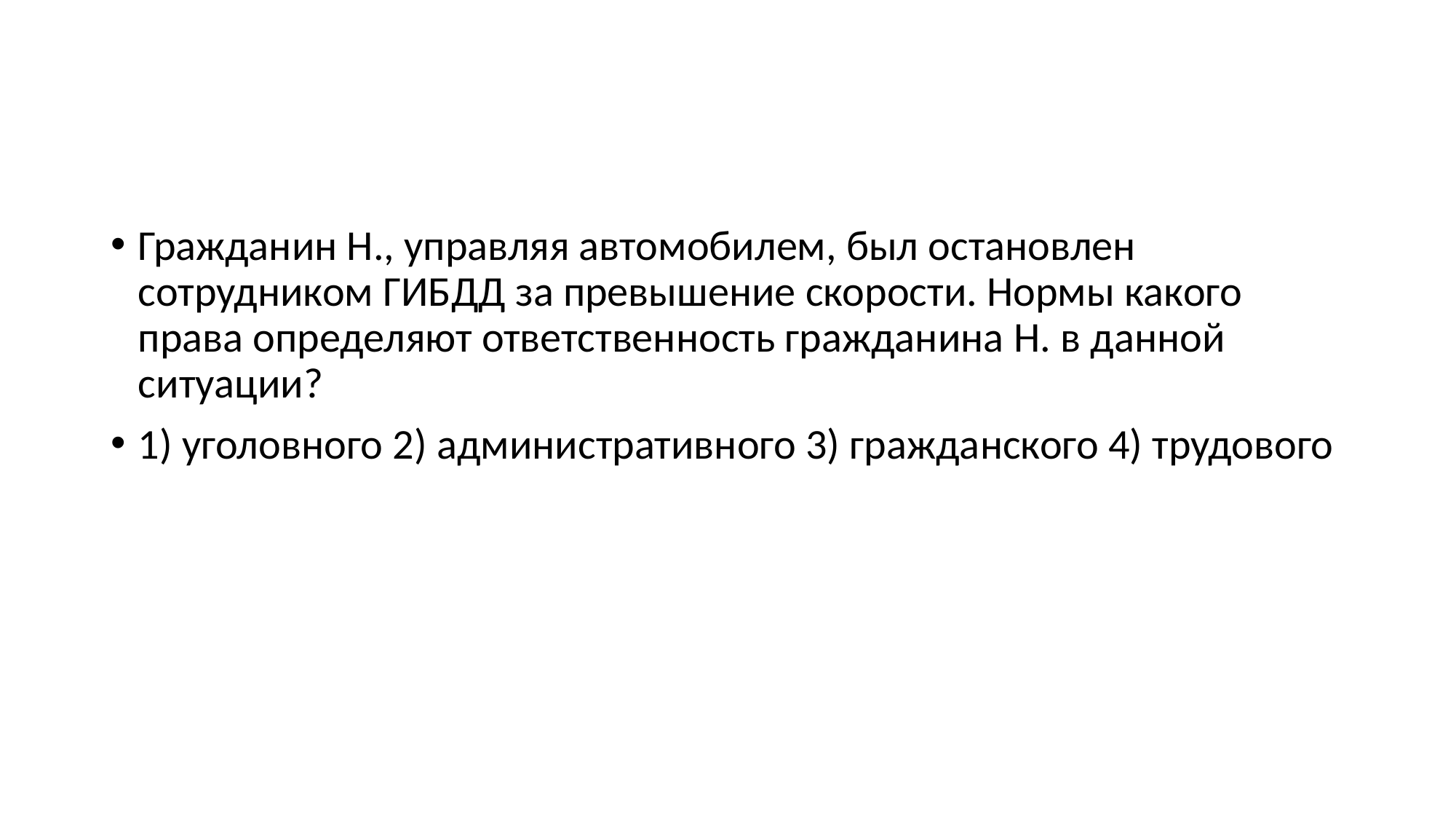

#
Гражданин Н., управляя автомобилем, был остановлен сотрудником ГИБДД за превышение скорости. Нормы какого права определяют ответственность гражданина Н. в данной ситуации?
1) уголовного 2) административного 3) гражданского 4) трудового